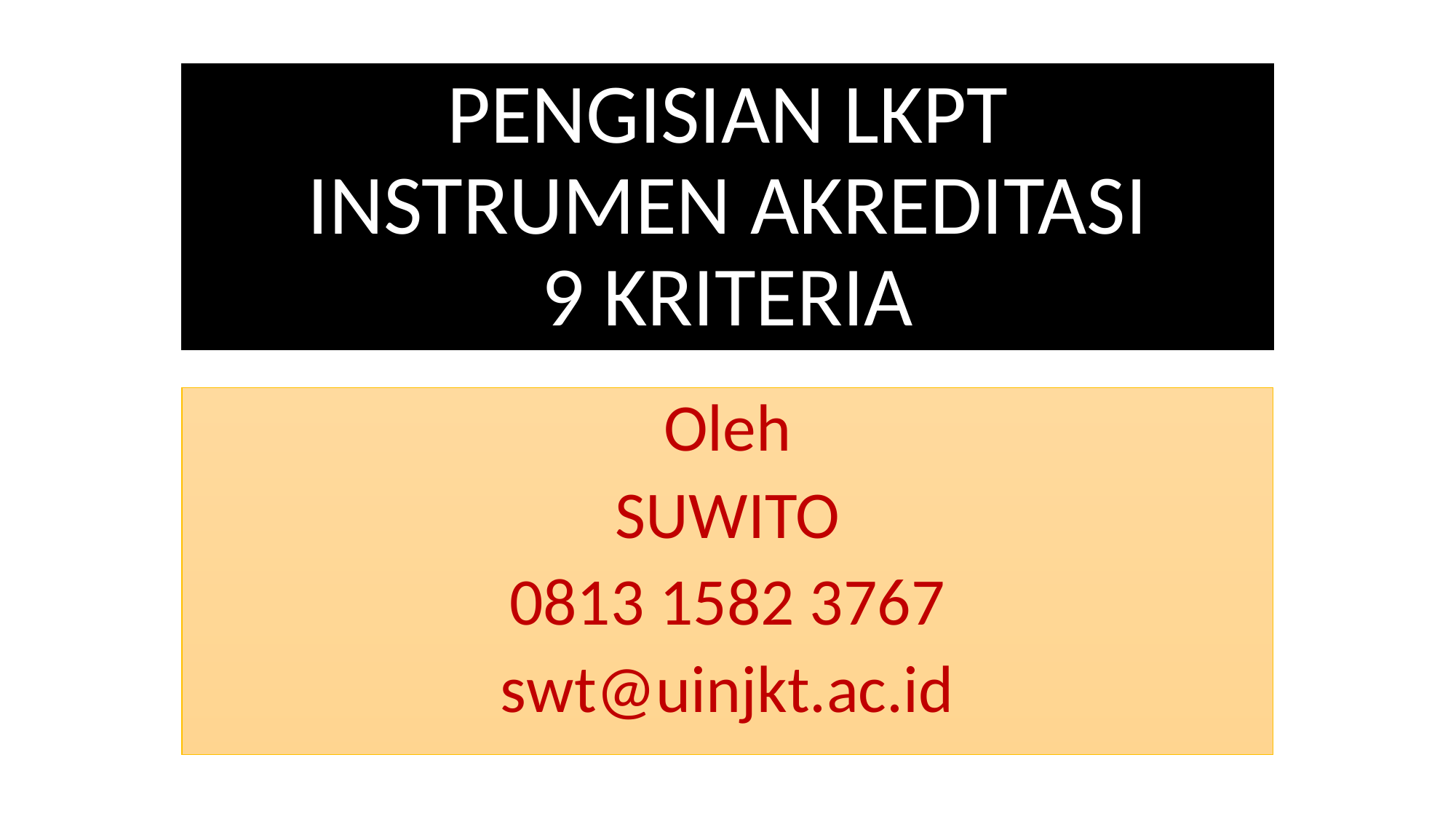

# PENGISIAN LKPT INSTRUMEN AKREDITASI 9 KRITERIA
Oleh
SUWITO
0813 1582 3767
swt@uinjkt.ac.id